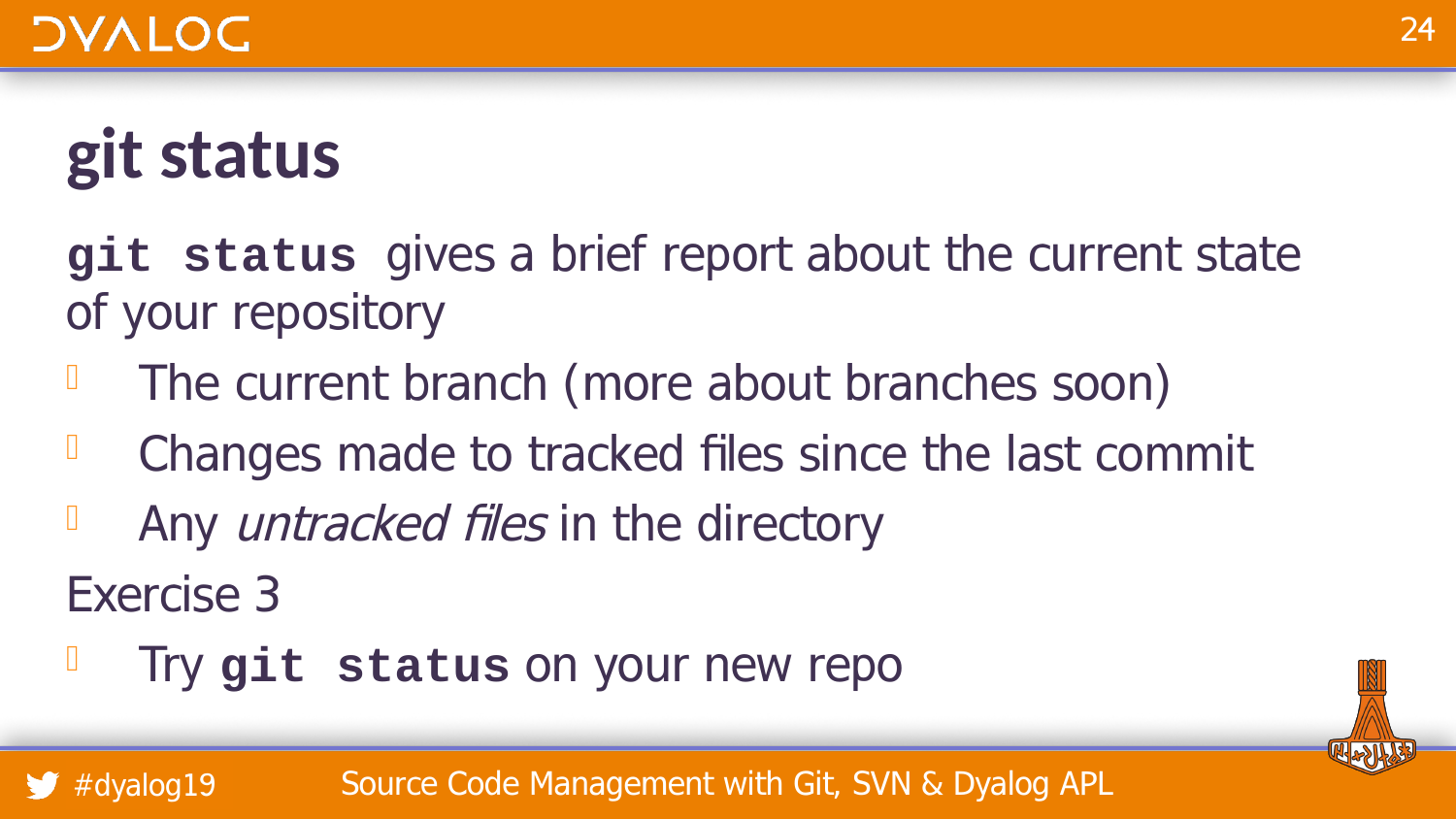

# git status
git status gives a brief report about the current state of your repository
The current branch (more about branches soon)
Changes made to tracked files since the last commit
Any untracked files in the directory
Exercise 3
Try git status on your new repo